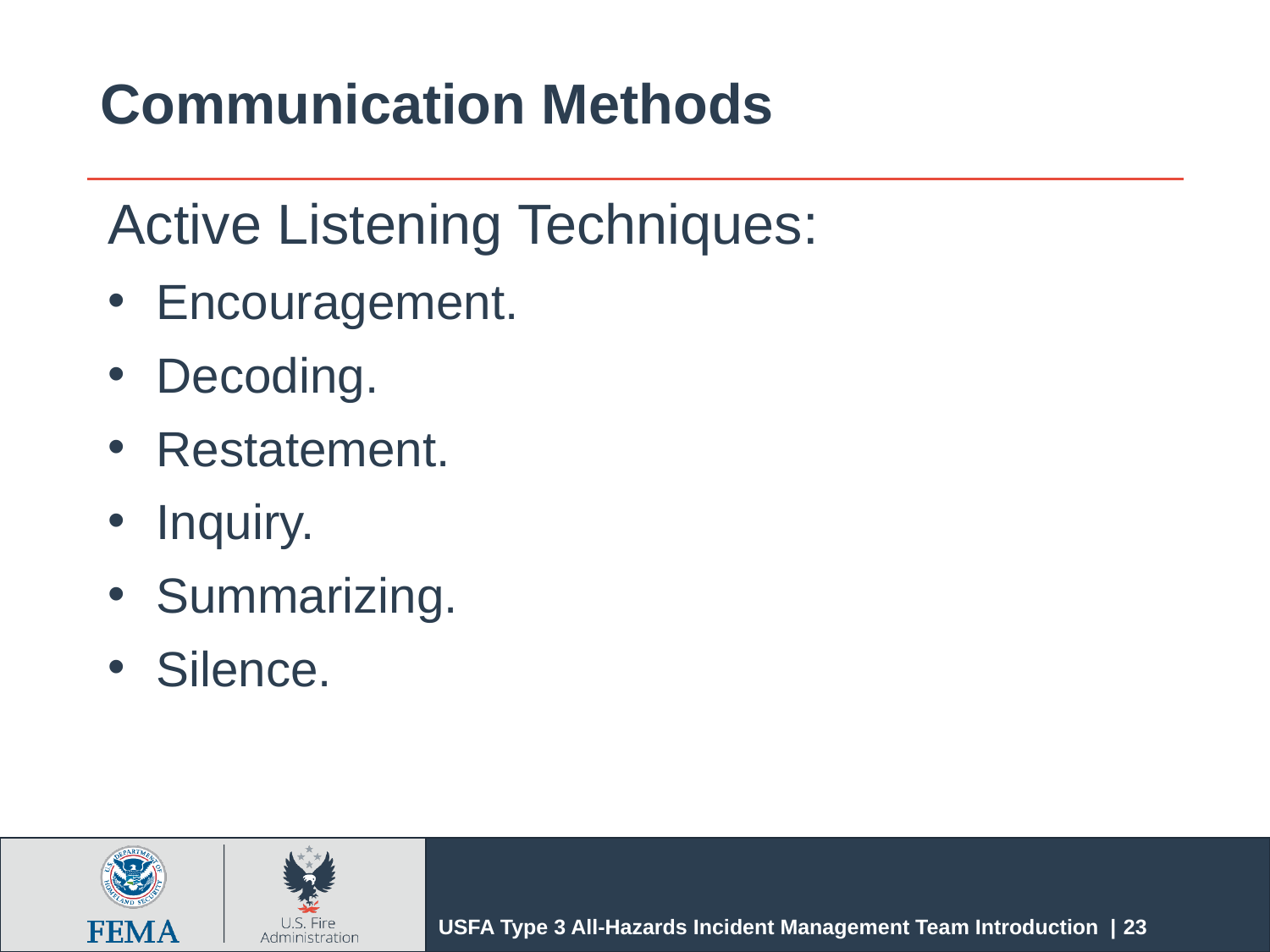

# Communication Methods
Active Listening Techniques:
Encouragement.
Decoding.
Restatement.
Inquiry.
Summarizing.
Silence.
USFA Type 3 All-Hazards Incident Management Team Introduction  | 23